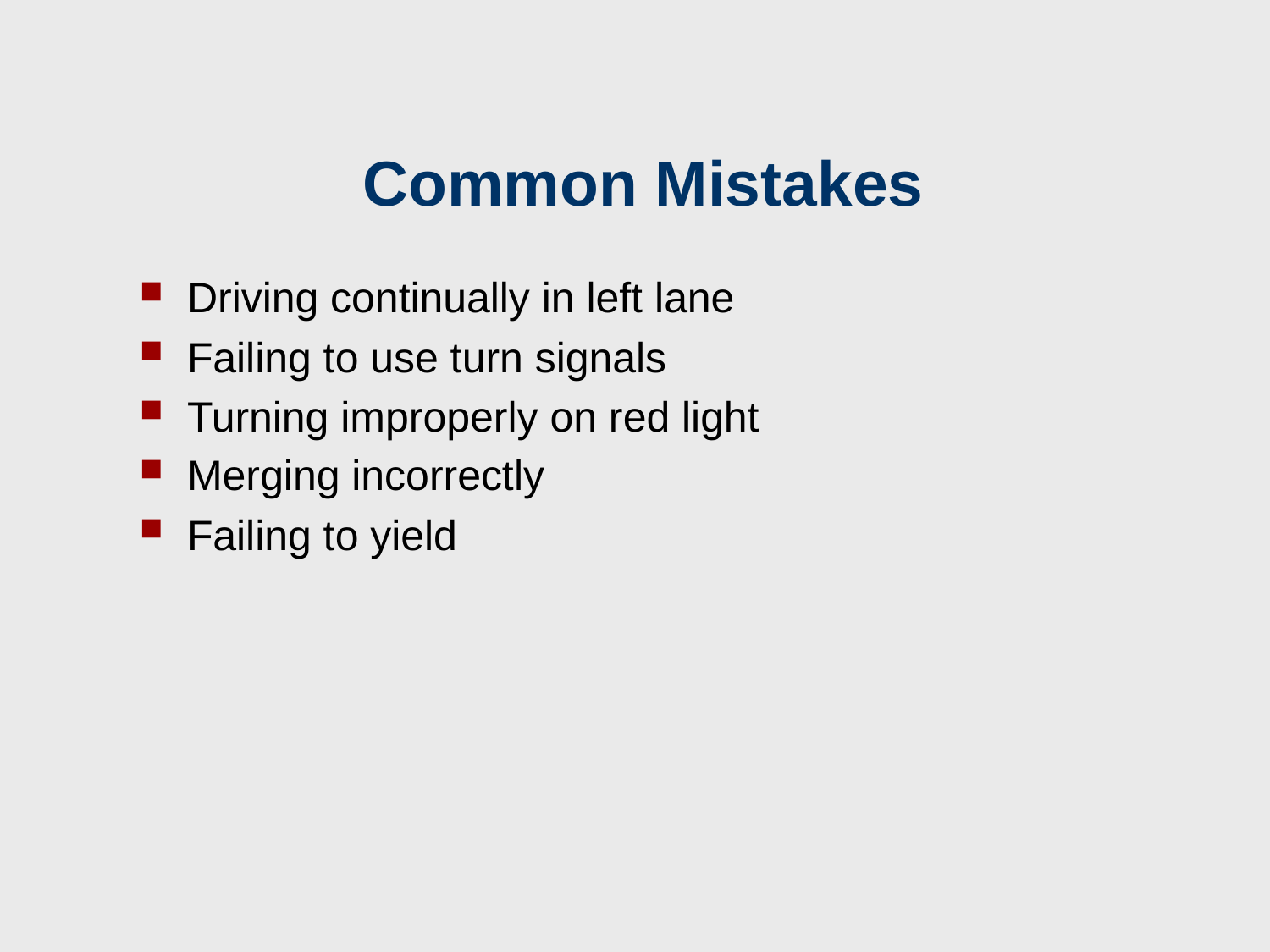

# Common Mistakes
Driving continually in left lane
Failing to use turn signals
Turning improperly on red light
Merging incorrectly
Failing to yield